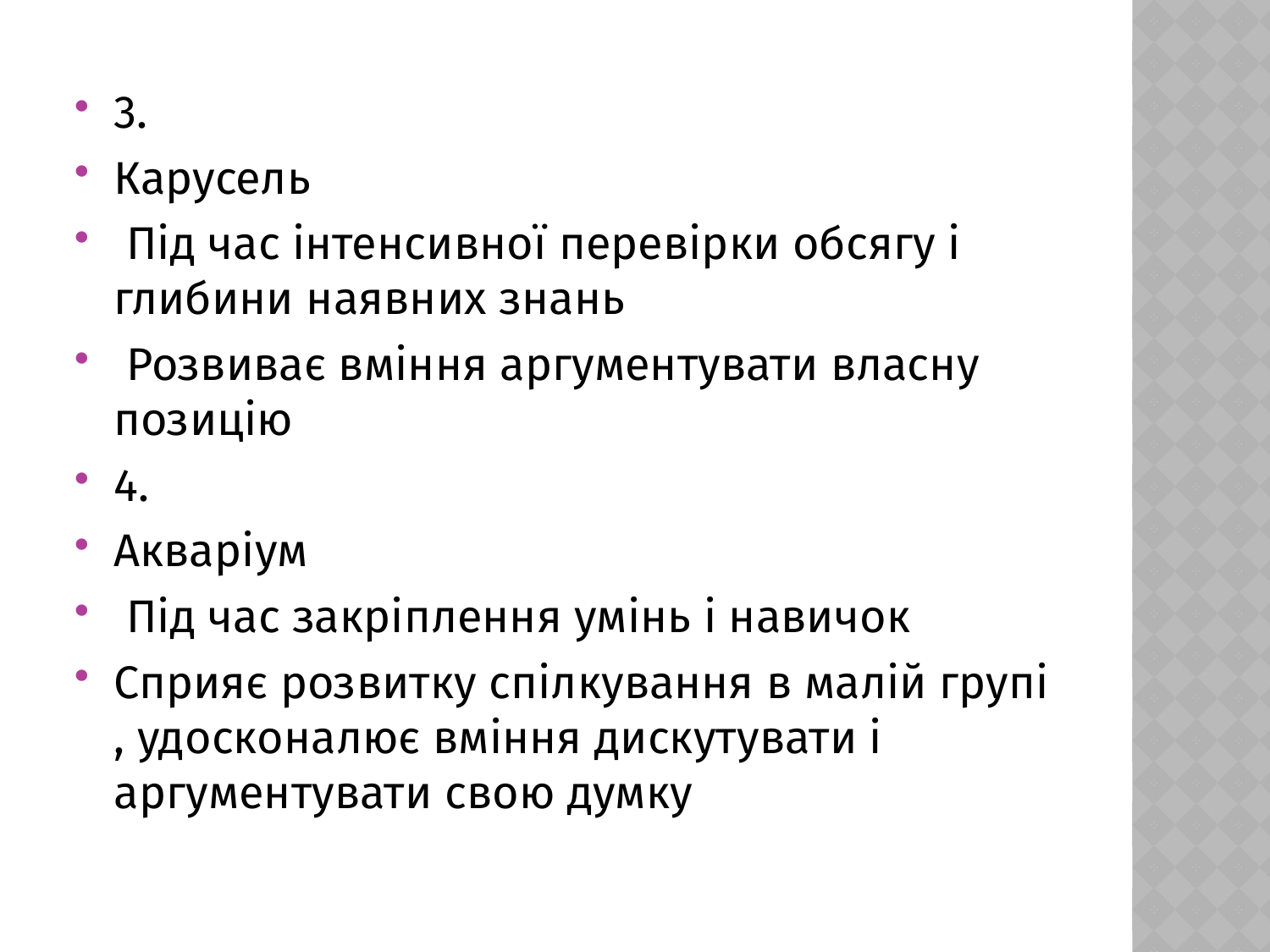

#
3.
Карусель
 Під час інтенсивної перевірки обсягу і глибини наявних знань
 Розвиває вміння аргументувати власну позицію
4.
Акваріум
 Під час закріплення умінь і навичок
Сприяє розвитку спілкування в малій групі , удосконалює вміння дискутувати і аргументувати свою думку